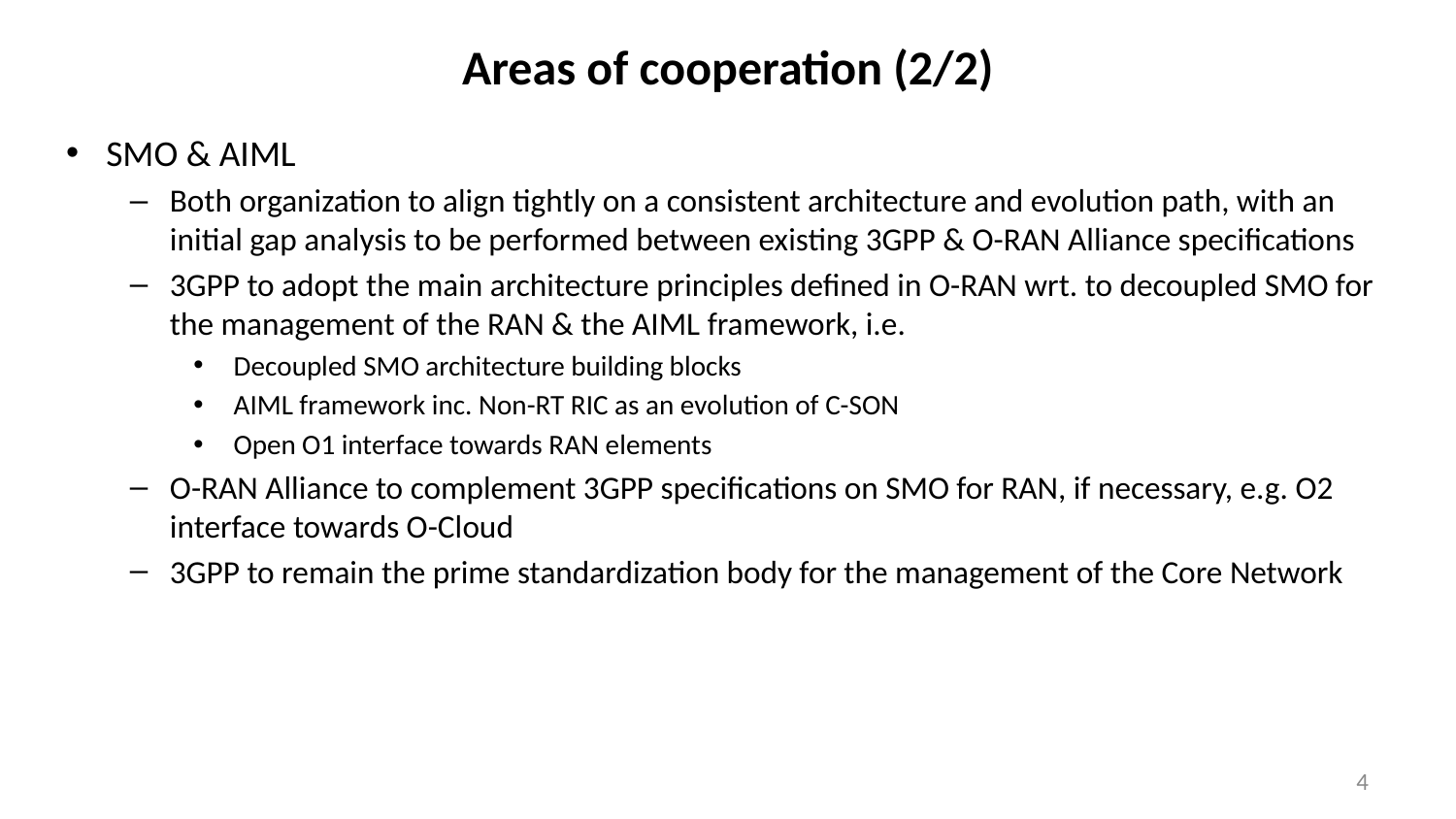

# Areas of cooperation (2/2)
SMO & AIML
Both organization to align tightly on a consistent architecture and evolution path, with an initial gap analysis to be performed between existing 3GPP & O-RAN Alliance specifications
3GPP to adopt the main architecture principles defined in O-RAN wrt. to decoupled SMO for the management of the RAN & the AIML framework, i.e.
Decoupled SMO architecture building blocks
AIML framework inc. Non-RT RIC as an evolution of C-SON
Open O1 interface towards RAN elements
O-RAN Alliance to complement 3GPP specifications on SMO for RAN, if necessary, e.g. O2 interface towards O-Cloud
3GPP to remain the prime standardization body for the management of the Core Network

4